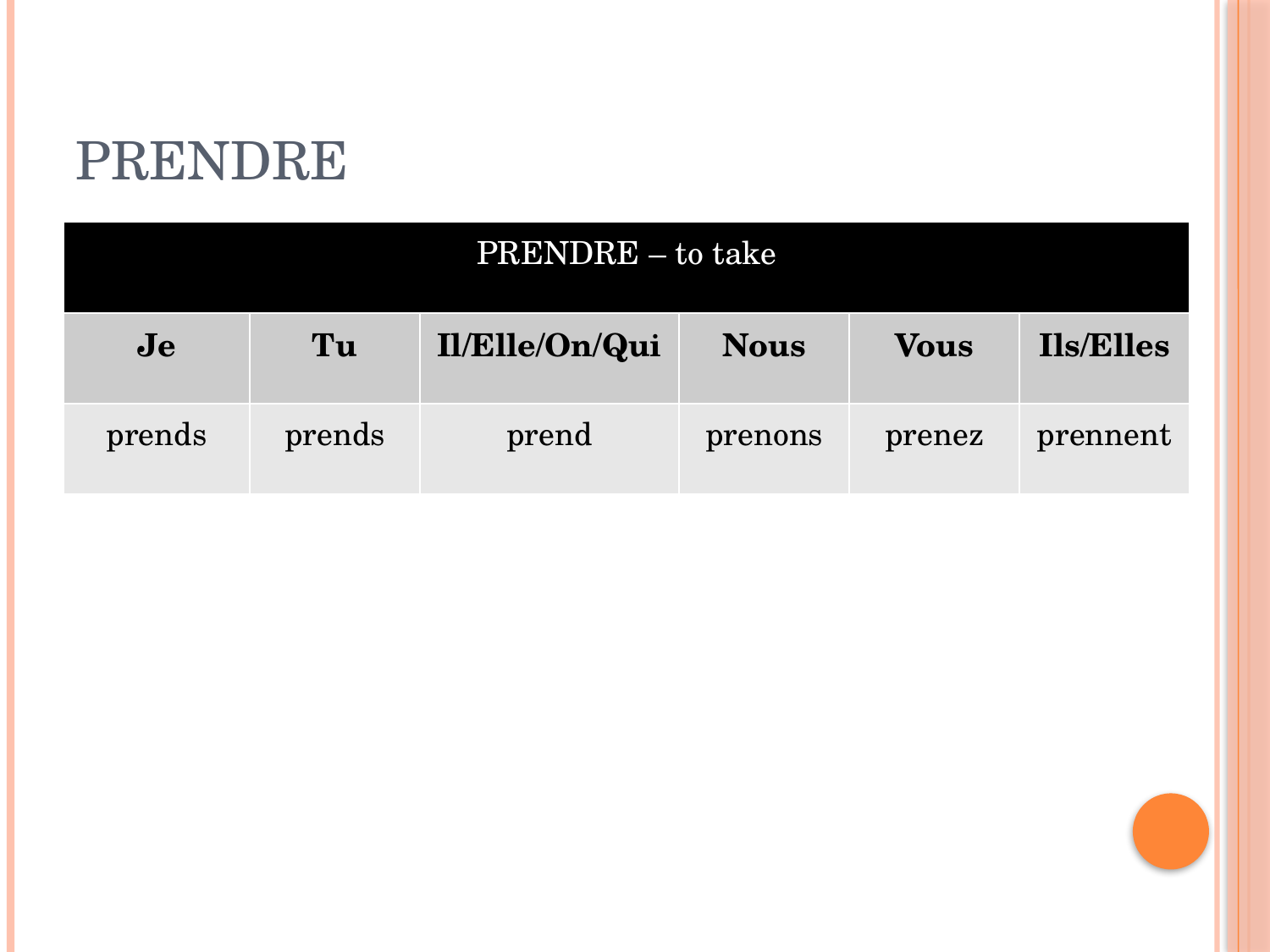

# prendre
| PRENDRE – to take |  |  |  |  |  |
| --- | --- | --- | --- | --- | --- |
| Je | Tu | Il/Elle/On/Qui | Nous | Vous | Ils/Elles |
| prends | prends | prend | prenons | prenez | prennent |